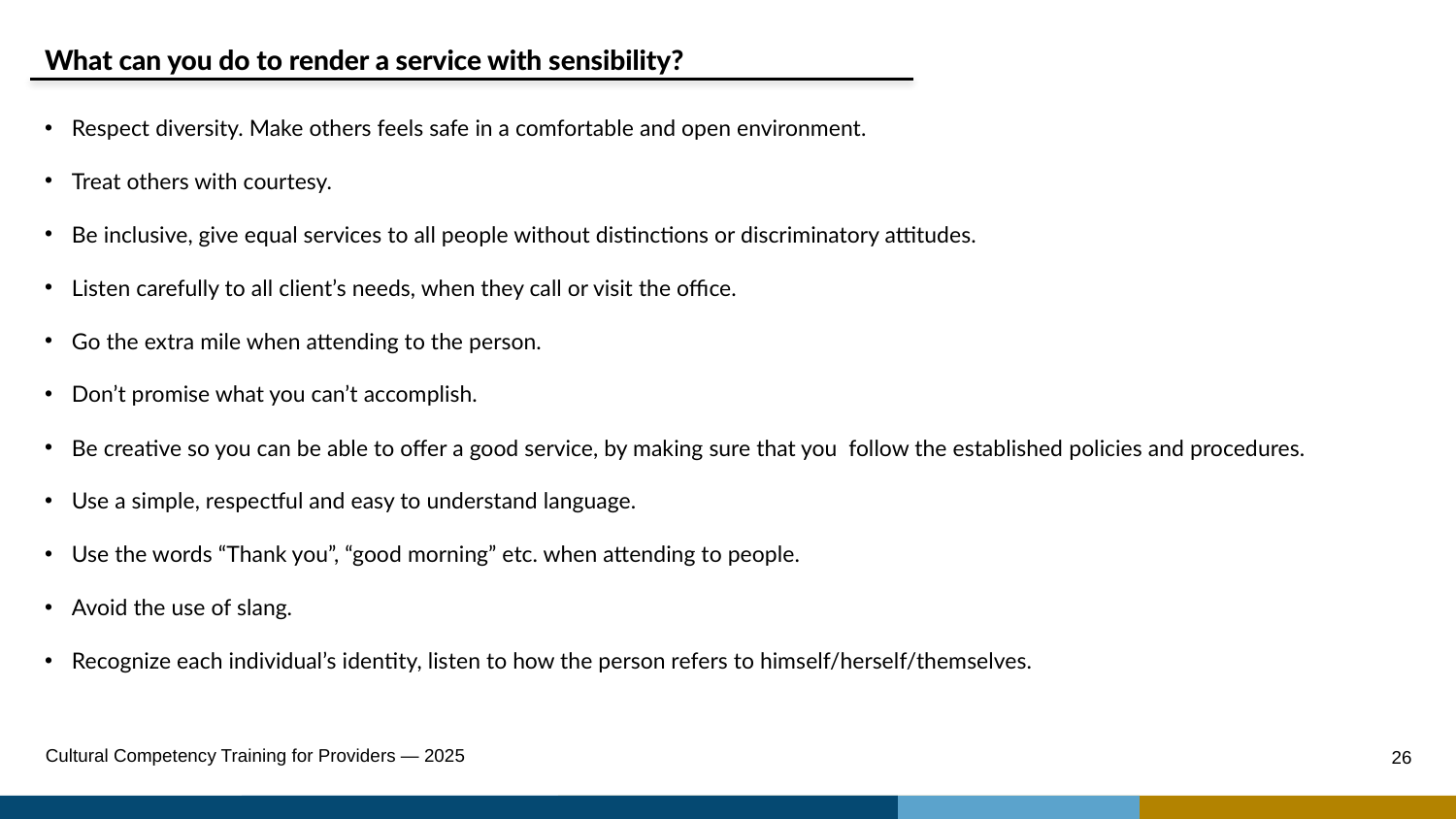

What can you do to render a service with sensibility?
Respect diversity. Make others feels safe in a comfortable and open environment.

Treat others with courtesy.

Be inclusive, give equal services to all people without distinctions or discriminatory attitudes.

Listen carefully to all client’s needs, when they call or visit the office.

Go the extra mile when attending to the person.

Don’t promise what you can’t accomplish.

Be creative so you can be able to offer a good service, by making sure that you  follow the established policies and procedures.

Use a simple, respectful and easy to understand language.

Use the words “Thank you”, “good morning” etc. when attending to people.

Avoid the use of slang.

Recognize each individual’s identity, listen to how the person refers to himself/herself/themselves.

Cultural Competency Training for Providers — 2025